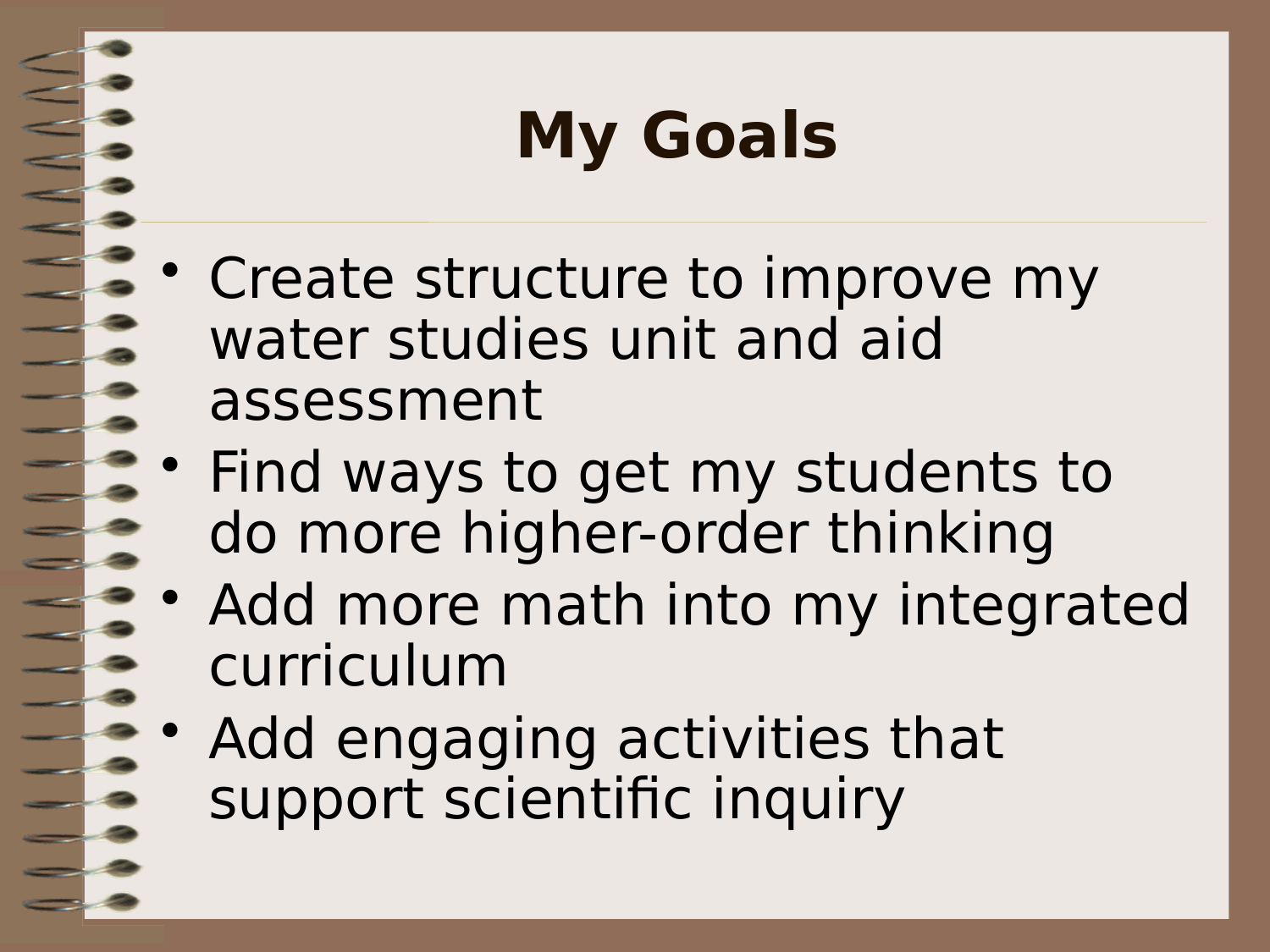

# My Goals
Create structure to improve my water studies unit and aid assessment
Find ways to get my students to do more higher-order thinking
Add more math into my integrated curriculum
Add engaging activities that support scientific inquiry